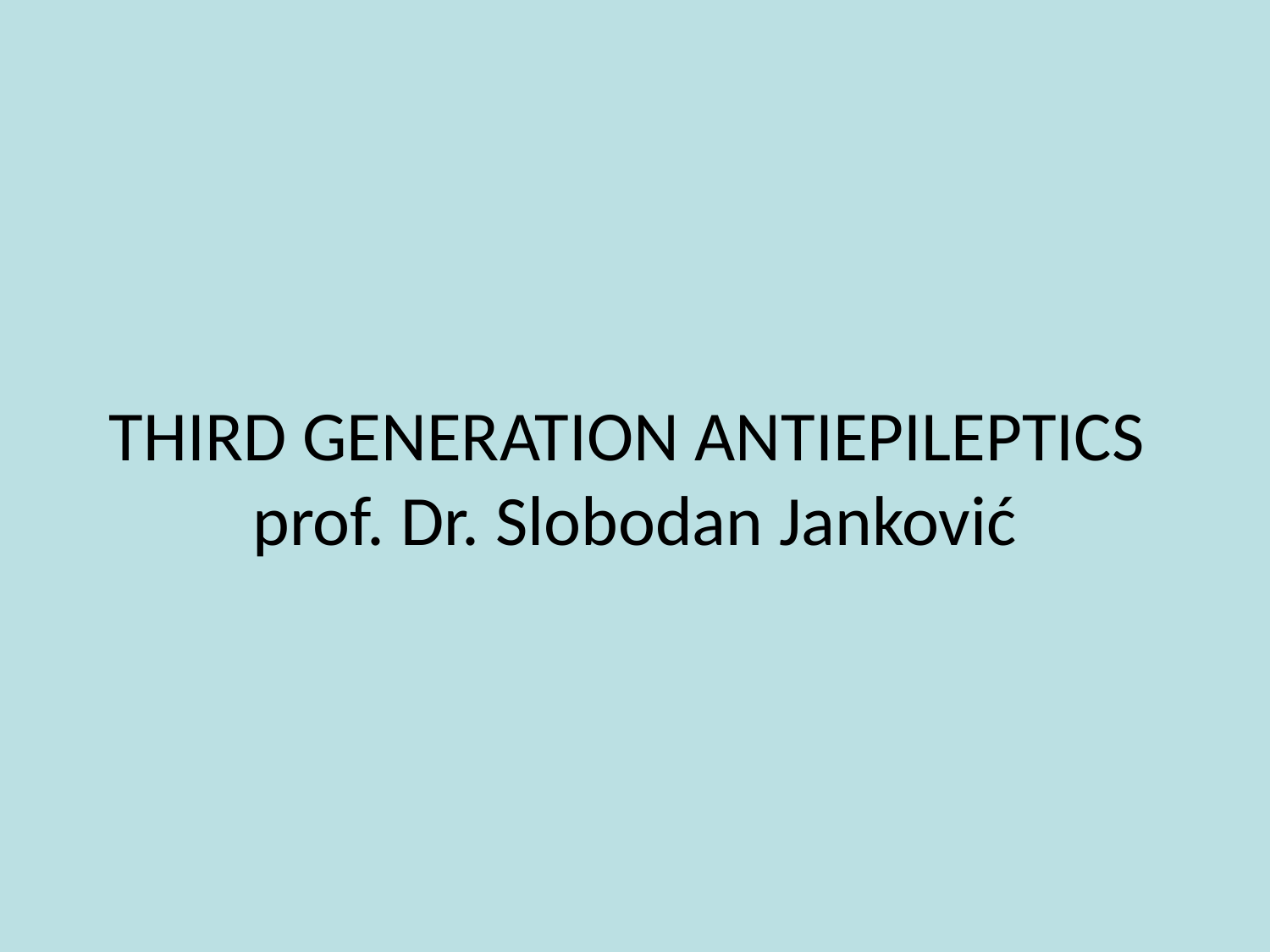

# THIRD GENERATION ANTIEPILEPTICS prof. Dr. Slobodan Janković